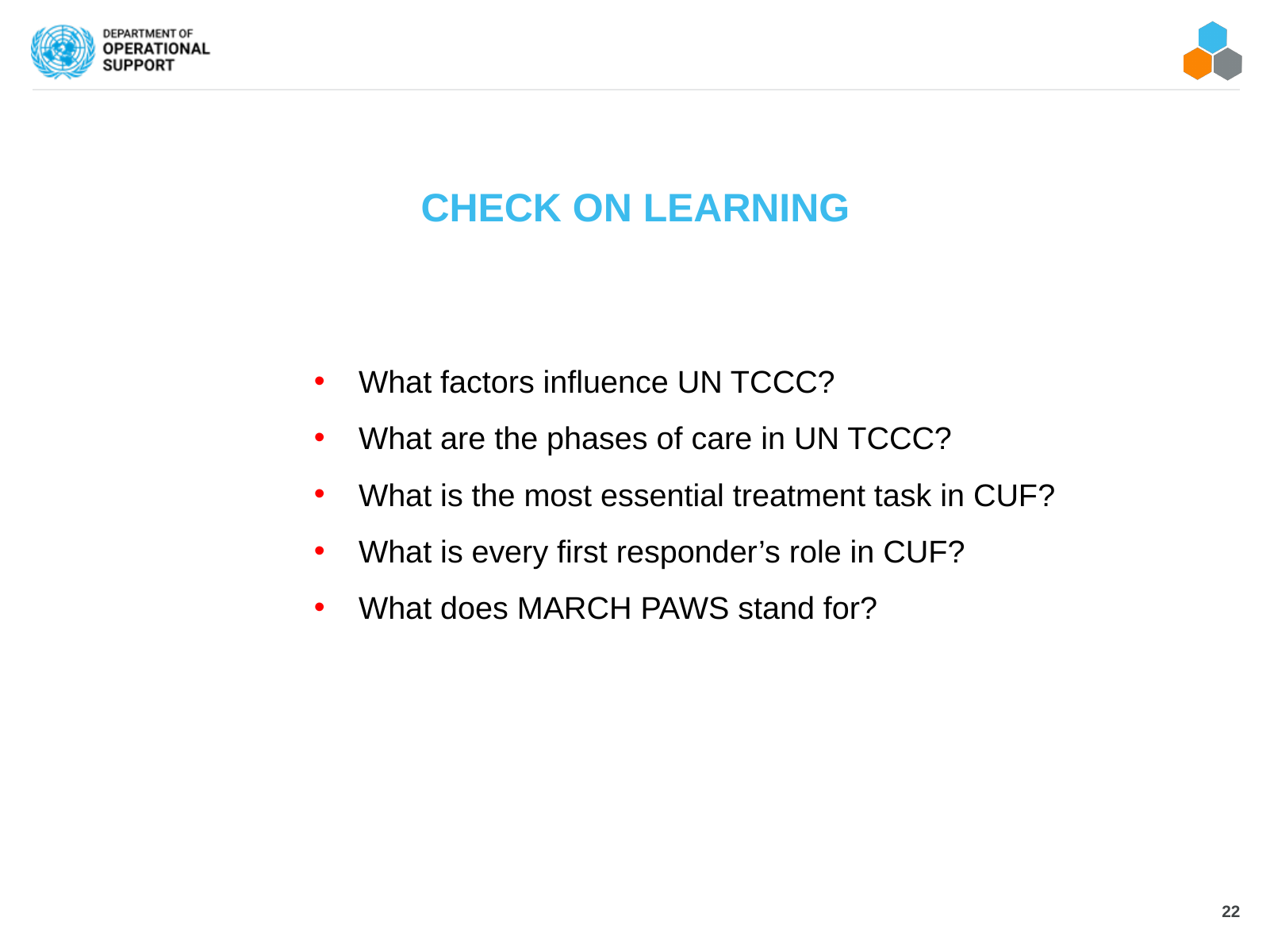

CHECK ON LEARNING

What factors influence UN TCCC?
What are the phases of care in UN TCCC?
What is the most essential treatment task in CUF?
What is every first responder’s role in CUF?
What does MARCH PAWS stand for?